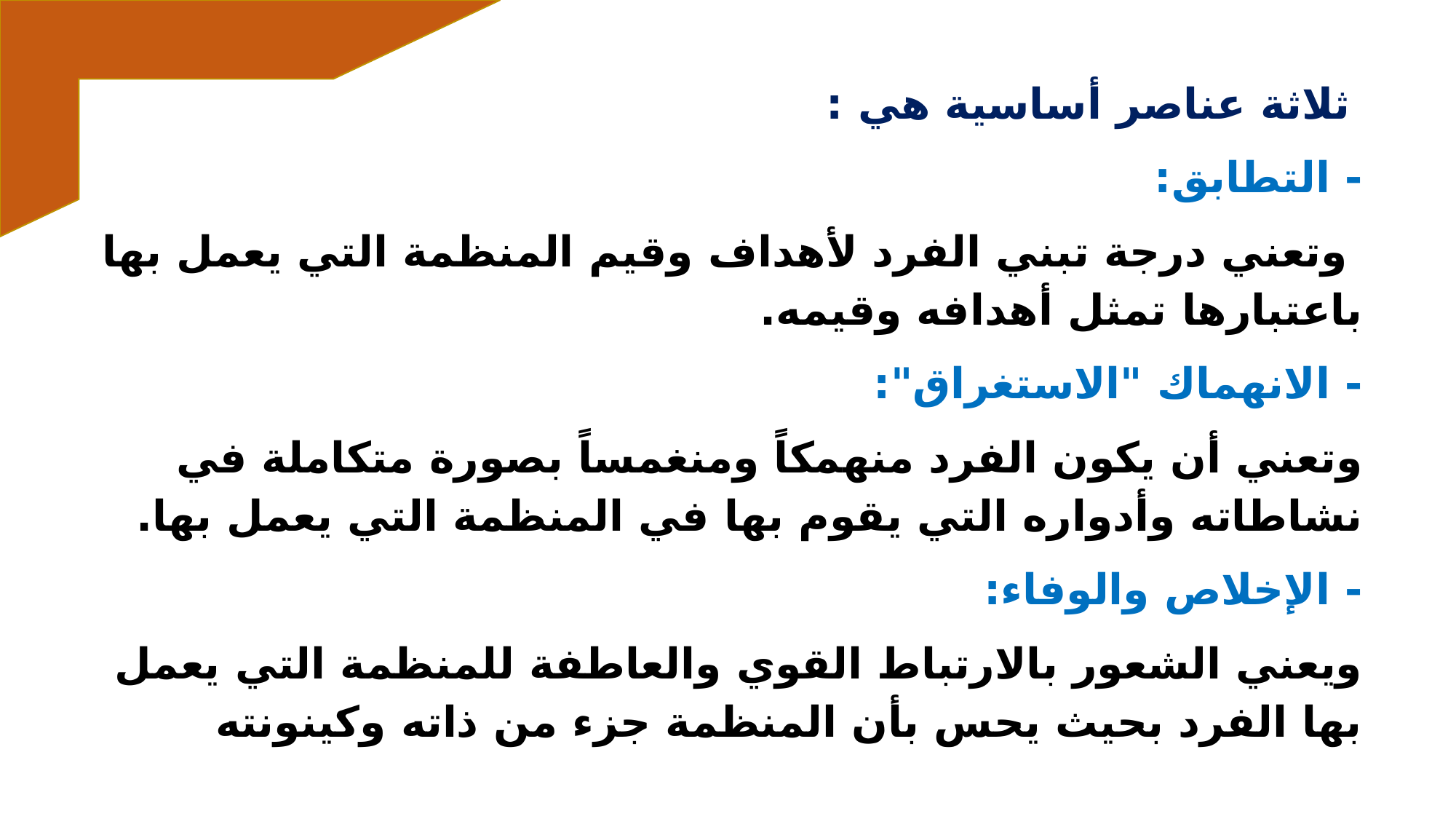

ثلاثة عناصر أساسية هي :
- التطابق:
 وتعني درجة تبني الفرد لأهداف وقيم المنظمة التي يعمل بها باعتبارها تمثل أهدافه وقيمه.
- الانهماك "الاستغراق":
وتعني أن يكون الفرد منهمكاً ومنغمساً بصورة متكاملة في نشاطاته وأدواره التي يقوم بها في المنظمة التي يعمل بها.
- الإخلاص والوفاء:
ويعني الشعور بالارتباط القوي والعاطفة للمنظمة التي يعمل بها الفرد بحيث يحس بأن المنظمة جزء من ذاته وكينونته